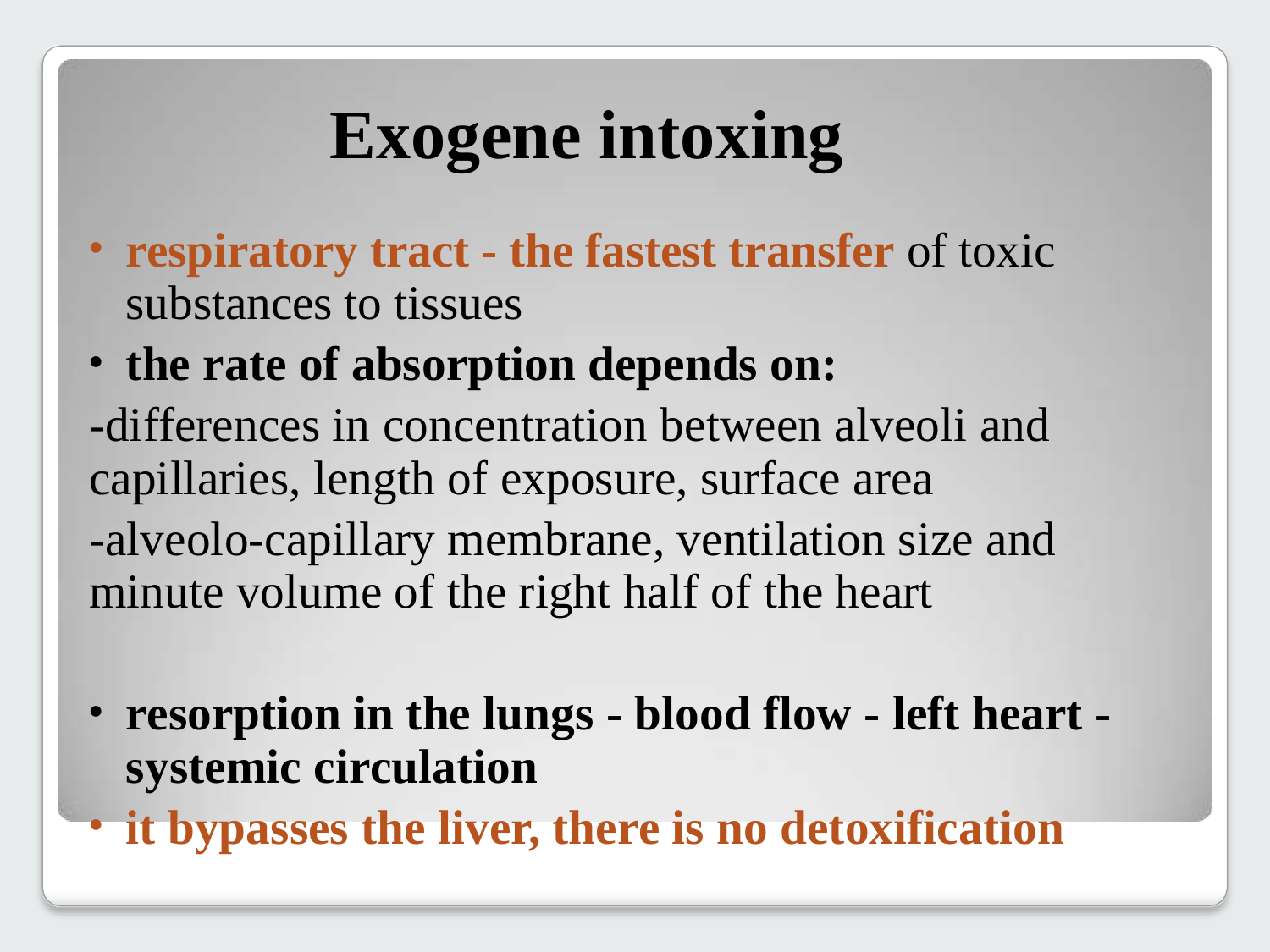

# Exogene intoxing
respiratory tract - the fastest transfer of toxic substances to tissues
the rate of absorption depends on:
-differences in concentration between alveoli and capillaries, length of exposure, surface area
-alveolo-capillary membrane, ventilation size and minute volume of the right half of the heart

resorption in the lungs - blood flow - left heart - systemic circulation
it bypasses the liver, there is no detoxification